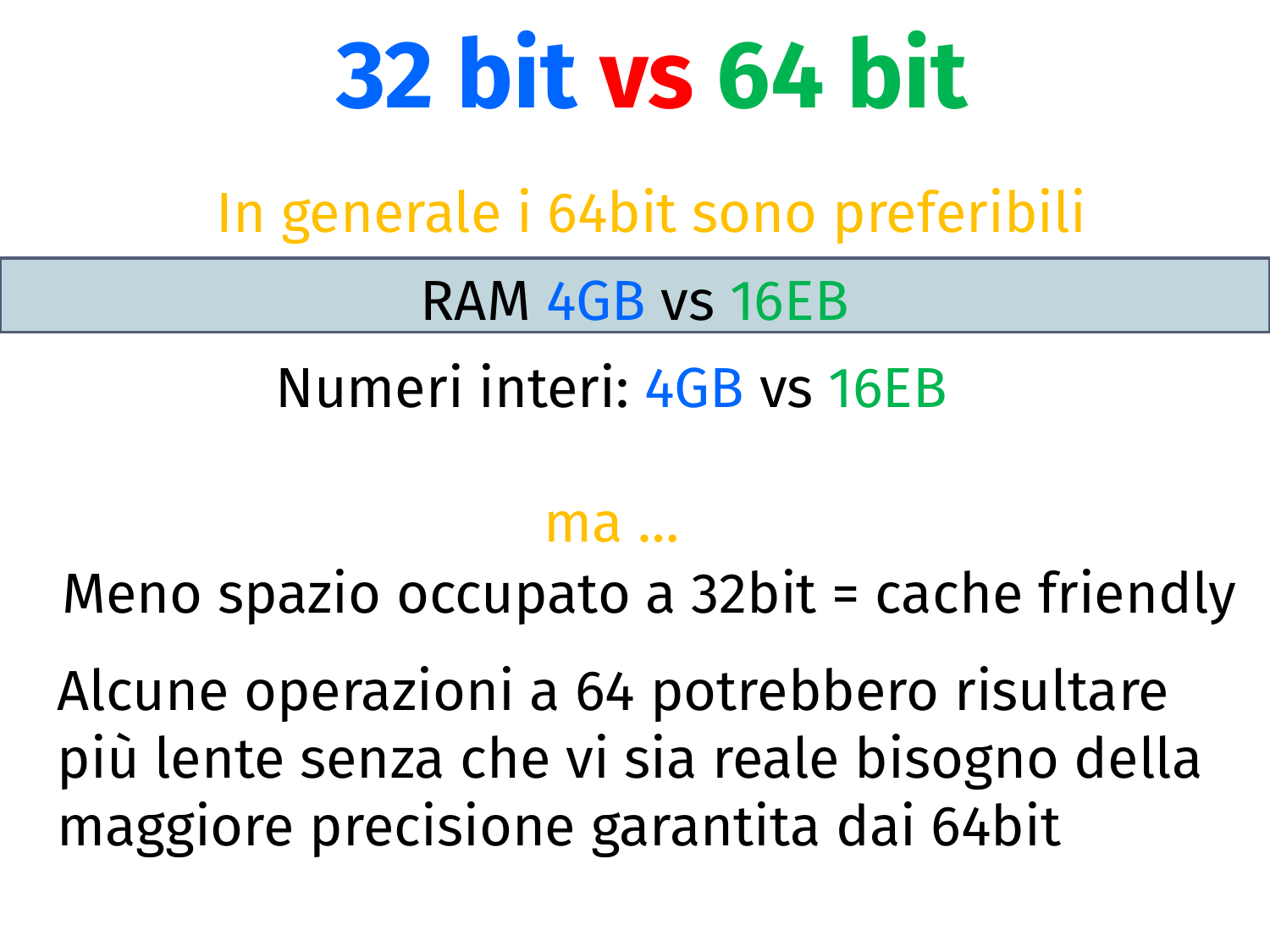

32 bit vs 64 bit
In generale i 64bit sono preferibili

RAM 4GB vs 16EB
Numeri interi: 4GB vs 16EB
ma …
Meno spazio occupato a 32bit = cache friendly
Alcune operazioni a 64 potrebbero risultare più lente senza che vi sia reale bisogno della maggiore precisione garantita dai 64bit